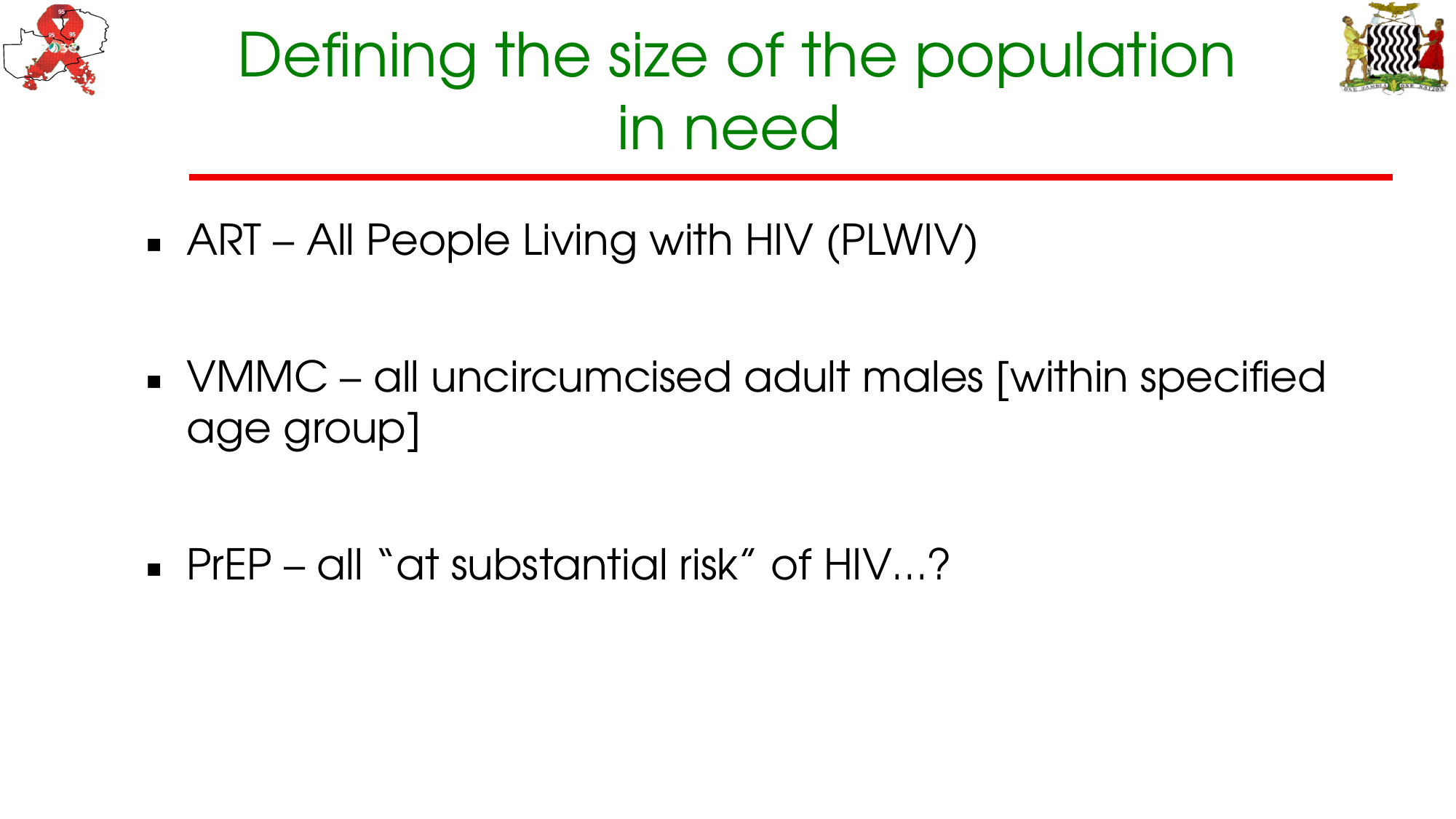

Defining the size of the population in need
ART – All People Living with HIV (PLWIV)

VMMC – all uncircumcised adult males [within specified age group]

PrEP – all “at substantial risk” of HIV…?